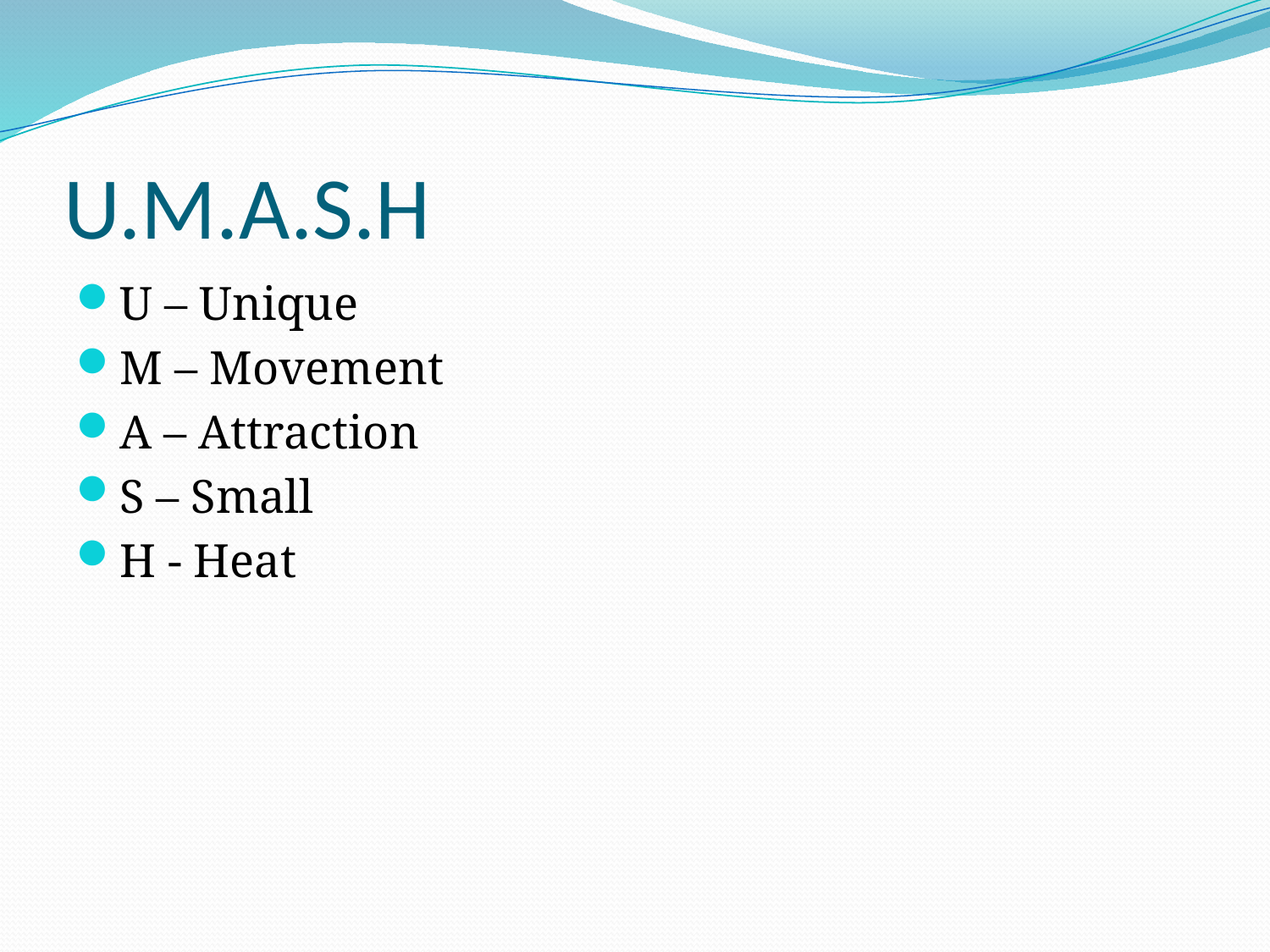

# U.M.A.S.H
U – Unique
M – Movement
A – Attraction
S – Small
H - Heat